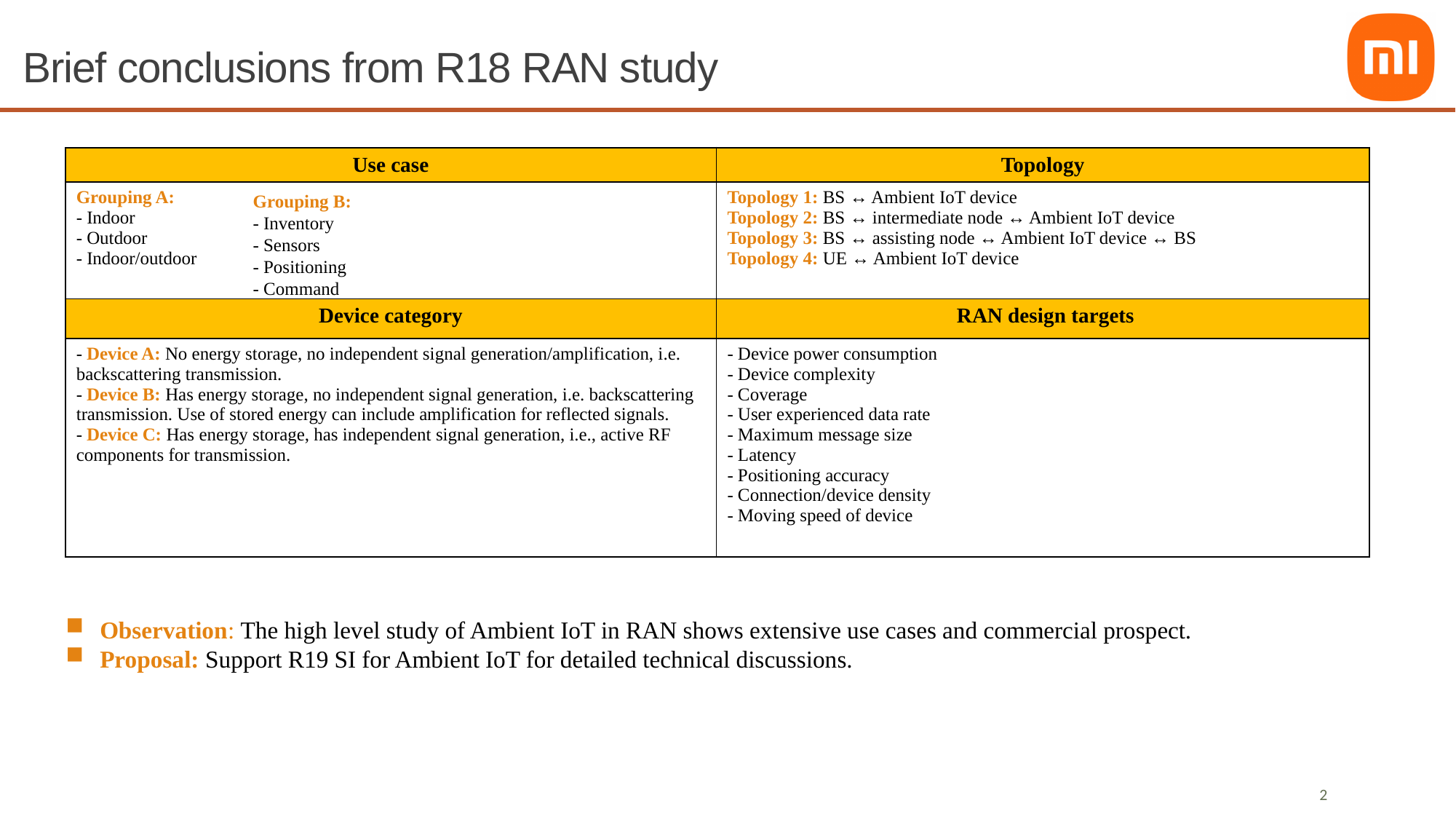

# Brief conclusions from R18 RAN study
| Use case | Topology |
| --- | --- |
| Grouping A: - Indoor - Outdoor - Indoor/outdoor | Topology 1: BS ↔ Ambient IoT device Topology 2: BS ↔ intermediate node ↔ Ambient IoT device Topology 3: BS ↔ assisting node ↔ Ambient IoT device ↔ BS Topology 4: UE ↔ Ambient IoT device |
| Device category | RAN design targets |
| - Device A: No energy storage, no independent signal generation/amplification, i.e. backscattering transmission. - Device B: Has energy storage, no independent signal generation, i.e. backscattering transmission. Use of stored energy can include amplification for reflected signals. - Device C: Has energy storage, has independent signal generation, i.e., active RF components for transmission. | - Device power consumption - Device complexity - Coverage - User experienced data rate - Maximum message size - Latency - Positioning accuracy - Connection/device density - Moving speed of device |
Grouping B:
- Inventory
- Sensors
- Positioning
- Command

Observation: The high level study of Ambient IoT in RAN shows extensive use cases and commercial prospect.
Proposal: Support R19 SI for Ambient IoT for detailed technical discussions.